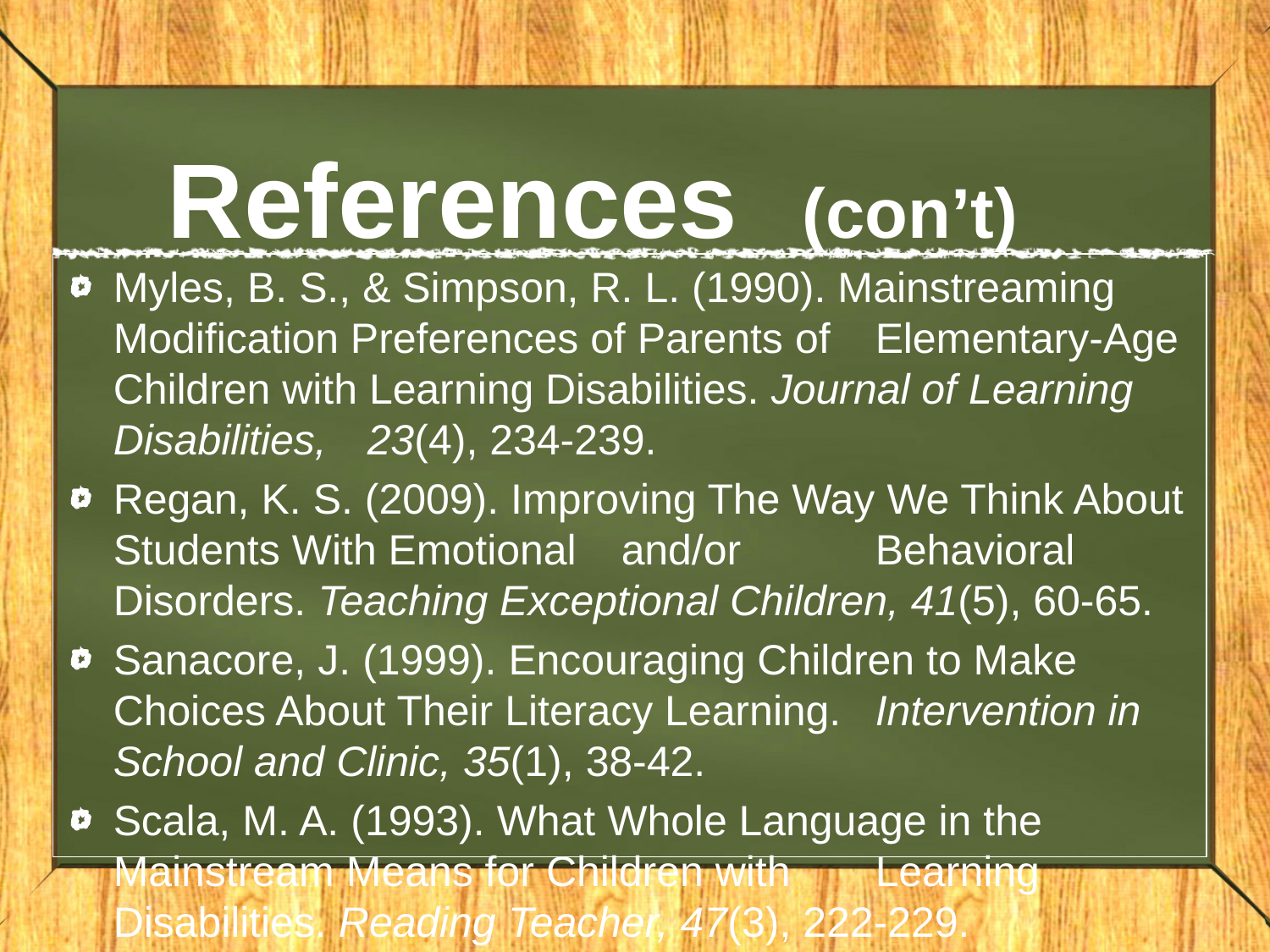

# References	(con’t)
Myles, B. S., & Simpson, R. L. (1990). Mainstreaming Modification Preferences of Parents of 	Elementary-Age Children with Learning Disabilities. Journal of Learning Disabilities, 	23(4), 234-239.
Regan, K. S. (2009). Improving The Way We Think About Students With Emotional 	and/or 	Behavioral Disorders. Teaching Exceptional Children, 41(5), 60-65.
Sanacore, J. (1999). Encouraging Children to Make Choices About Their Literacy Learning. 	Intervention in School and Clinic, 35(1), 38-42.
Scala, M. A. (1993). What Whole Language in the Mainstream Means for Children with 	Learning Disabilities. Reading Teacher, 47(3), 222-229.
Smith, M. (n.d.) Strategies That Work. Retrieved from 	http://www2.scholastic.com/browse/article.jsp?id=60&print=1